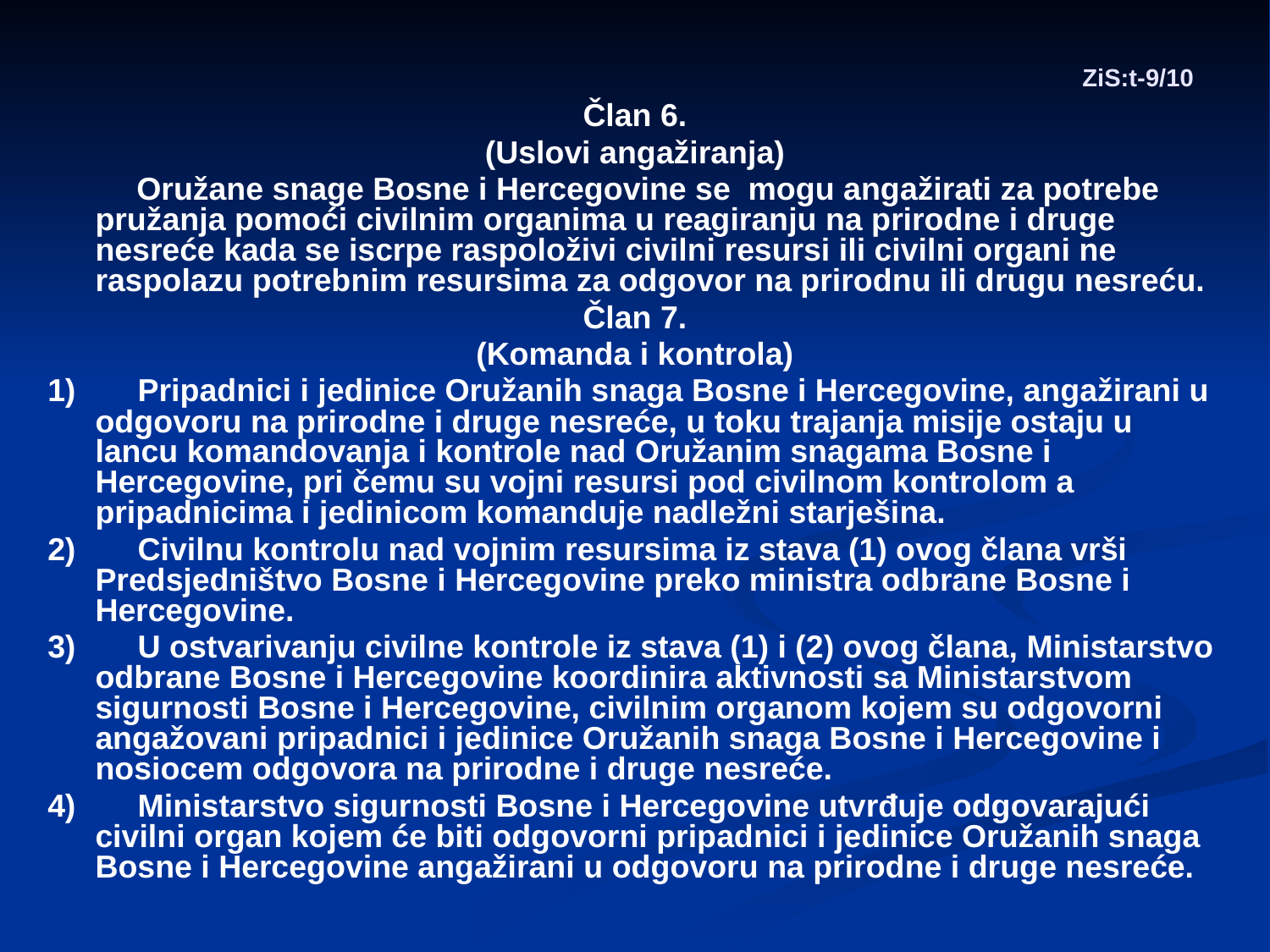

# ZiS:t-9/10
Član 6.
(Uslovi angažiranja)
          Oružane snage Bosne i Hercegovine se  mogu angažirati za potrebe pružanja pomoći civilnim organima u reagiranju na prirodne i druge nesreće kada se iscrpe raspoloživi civilni resursi ili civilni organi ne raspolazu potrebnim resursima za odgovor na prirodnu ili drugu nesreću.
Član 7.
(Komanda i kontrola)
1)       Pripadnici i jedinice Oružanih snaga Bosne i Hercegovine, angažirani u odgovoru na prirodne i druge nesreće, u toku trajanja misije ostaju u lancu komandovanja i kontrole nad Oružanim snagama Bosne i Hercegovine, pri čemu su vojni resursi pod civilnom kontrolom a pripadnicima i jedinicom komanduje nadležni starješina.
2)       Civilnu kontrolu nad vojnim resursima iz stava (1) ovog člana vrši Predsjedništvo Bosne i Hercegovine preko ministra odbrane Bosne i Hercegovine.
3)       U ostvarivanju civilne kontrole iz stava (1) i (2) ovog člana, Ministarstvo odbrane Bosne i Hercegovine koordinira aktivnosti sa Ministarstvom sigurnosti Bosne i Hercegovine, civilnim organom kojem su odgovorni angažovani pripadnici i jedinice Oružanih snaga Bosne i Hercegovine i nosiocem odgovora na prirodne i druge nesreće.
4)       Ministarstvo sigurnosti Bosne i Hercegovine utvrđuje odgovarajući civilni organ kojem će biti odgovorni pripadnici i jedinice Oružanih snaga Bosne i Hercegovine angažirani u odgovoru na prirodne i druge nesreće.